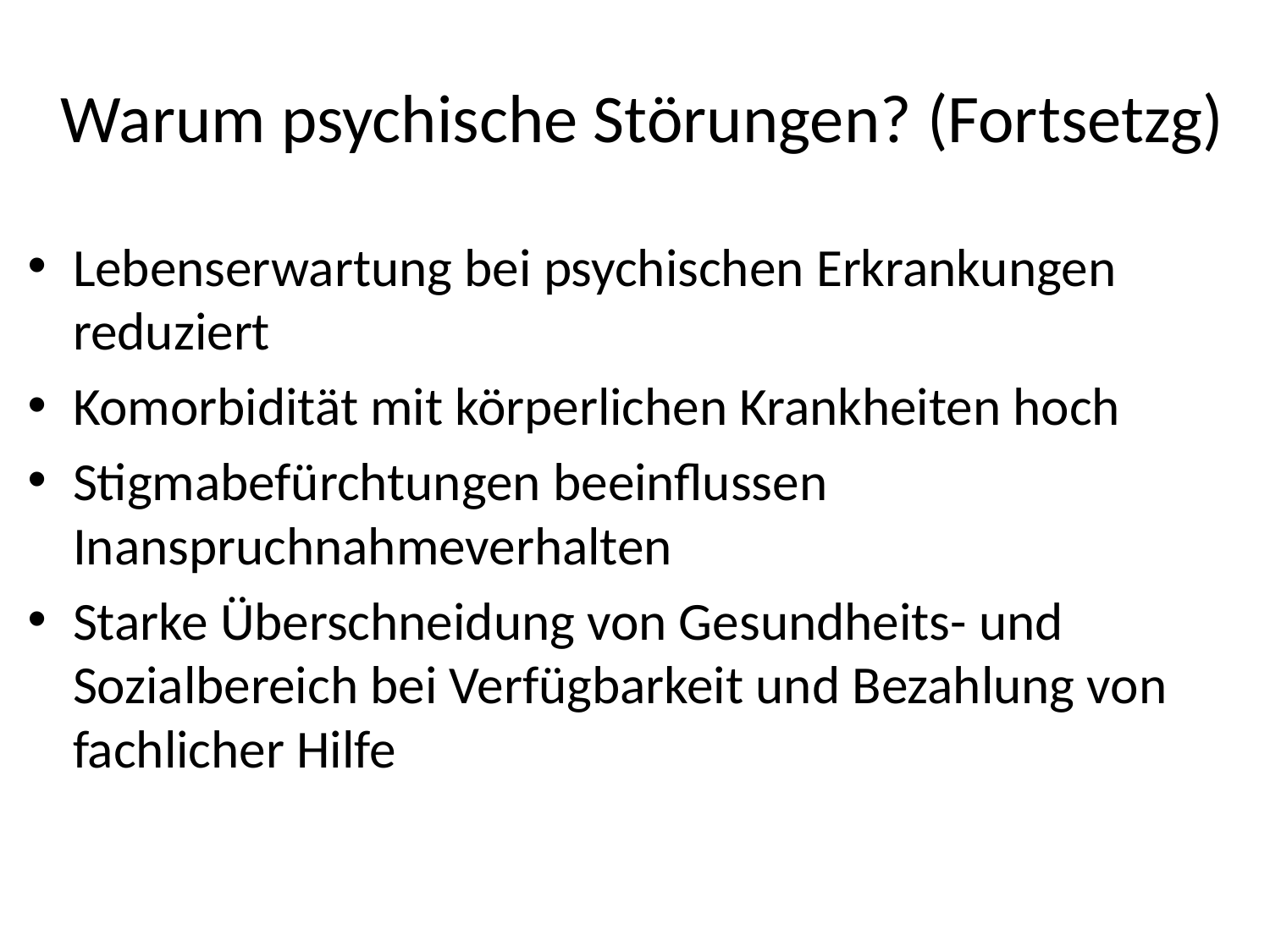

# Warum psychische Störungen? (Fortsetzg)
Lebenserwartung bei psychischen Erkrankungen reduziert
Komorbidität mit körperlichen Krankheiten hoch
Stigmabefürchtungen beeinflussen Inanspruchnahmeverhalten
Starke Überschneidung von Gesundheits- und  Sozialbereich bei Verfügbarkeit und Bezahlung von fachlicher Hilfe